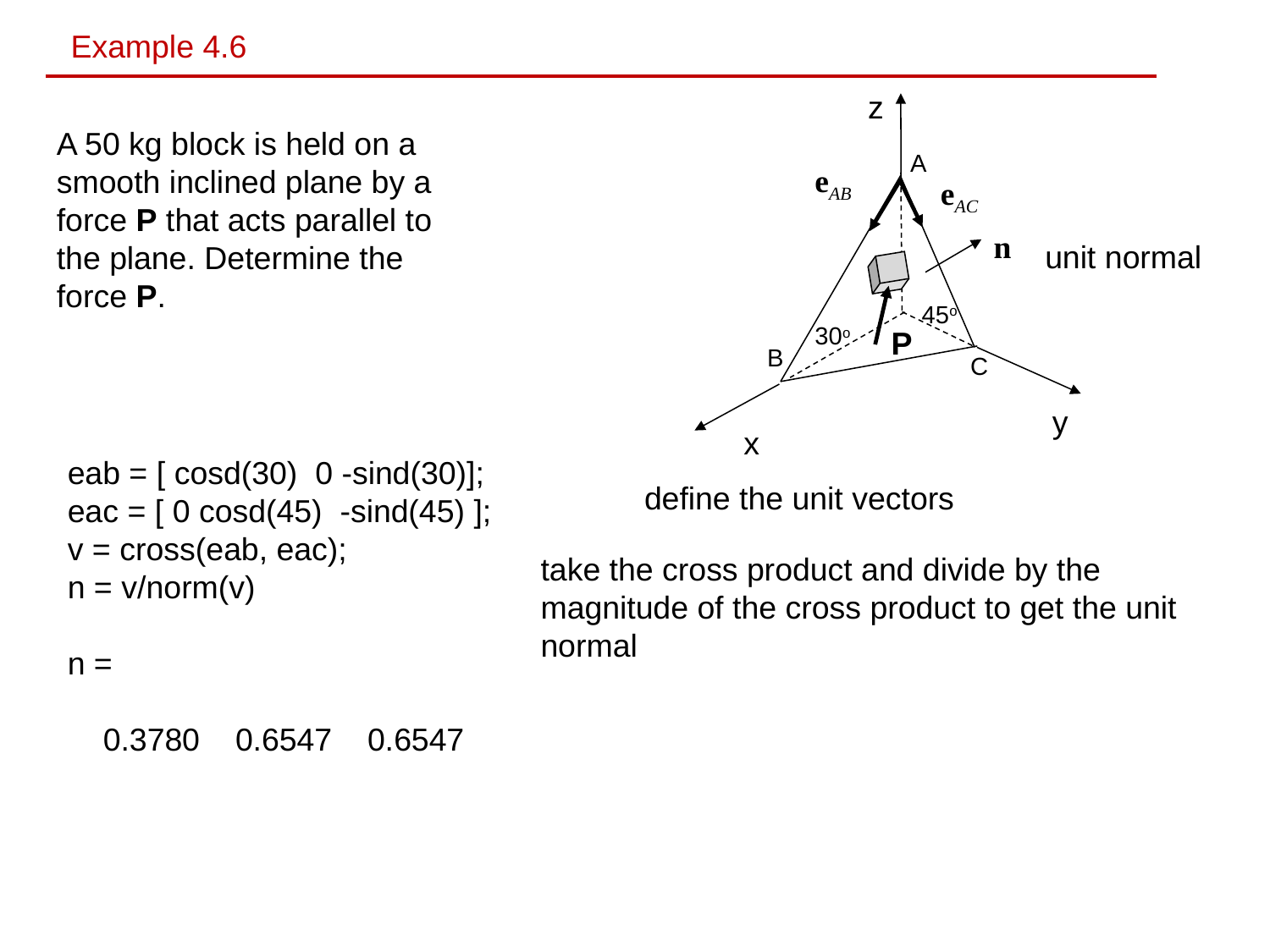

Example 4.6
z

A 50 kg block is held on a smooth inclined plane by a force P that acts parallel to the plane. Determine the force P.
A
eAB
eAC

n
unit normal

45o

30o
P
B
C

y
x
eab = [ cosd(30)  0 -sind(30)];
eac = [ 0 cosd(45)  -sind(45) ];
v = cross(eab, eac);
n = v/norm(v)

n =

    0.3780    0.6547    0.6547
define the unit vectors
take the cross product and divide by the magnitude of the cross product to get the unit normal